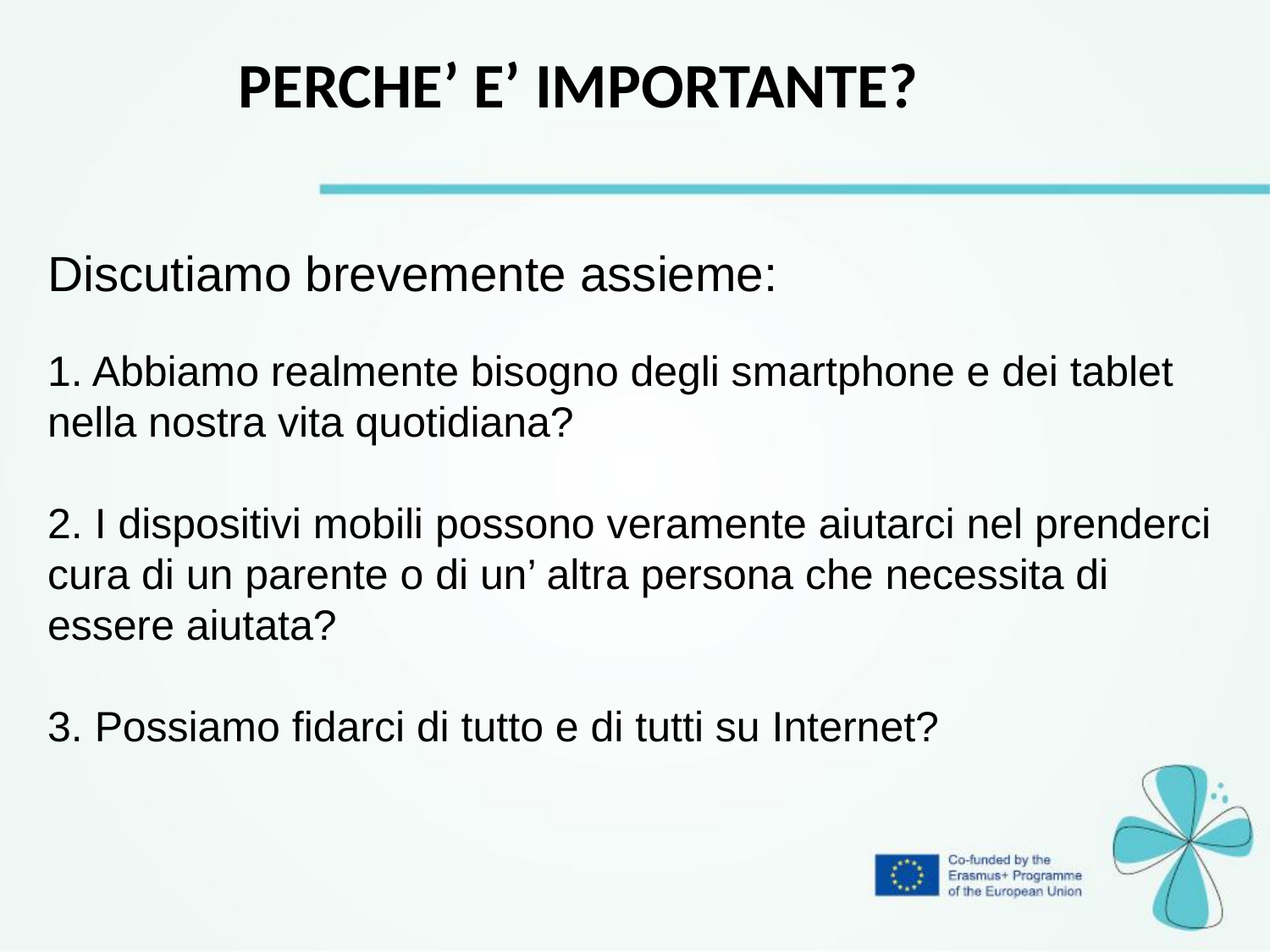

PERCHE’ E’ IMPORTANTE?
Discutiamo brevemente assieme:

1. Abbiamo realmente bisogno degli smartphone e dei tablet nella nostra vita quotidiana?

2. I dispositivi mobili possono veramente aiutarci nel prenderci cura di un parente o di un’ altra persona che necessita di essere aiutata?

3. Possiamo fidarci di tutto e di tutti su Internet?